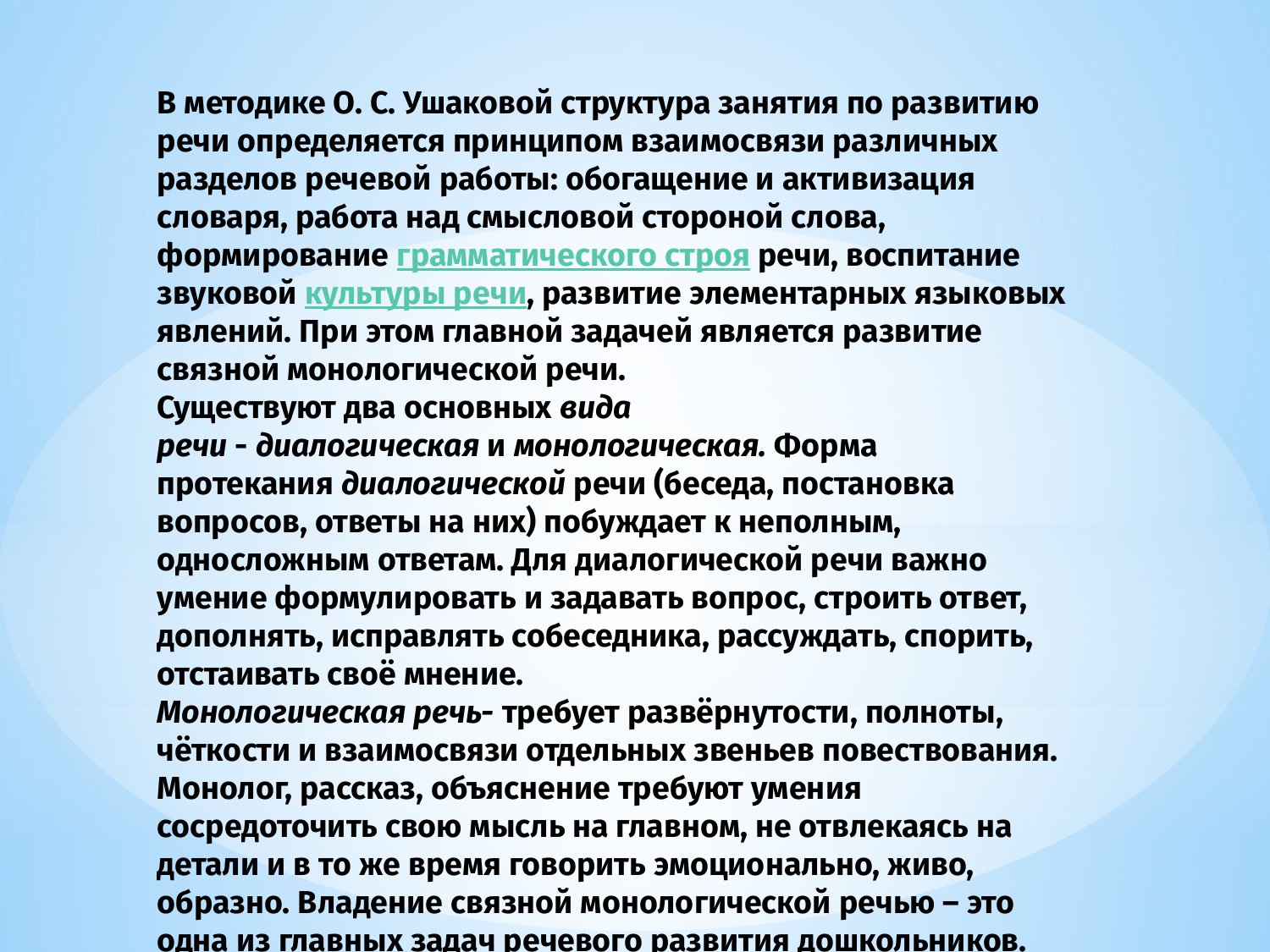

В методике О. С. Ушаковой структура занятия по развитию речи определяется принципом взаимосвязи различных разделов речевой работы: обогащение и активизация словаря, работа над смысловой стороной слова, формирование грамматического строя речи, воспитание звуковой культуры речи, развитие элементарных языковых явлений. При этом главной задачей является развитие связной монологической речи.
Существуют два основных вида речи - диалогическая и монологическая. Форма протекания диалогической речи (беседа, постановка вопросов, ответы на них) побуждает к неполным, односложным ответам. Для диалогической речи важно умение формулировать и задавать вопрос, строить ответ, дополнять, исправлять собеседника, рассуждать, спорить, отстаивать своё мнение.
Монологическая речь- требует развёрнутости, полноты, чёткости и взаимосвязи отдельных звеньев повествования. Монолог, рассказ, объяснение требуют умения сосредоточить свою мысль на главном, не отвлекаясь на детали и в то же время говорить эмоционально, живо, образно. Владение связной монологической речью – это одна из главных задач речевого развития дошкольников.